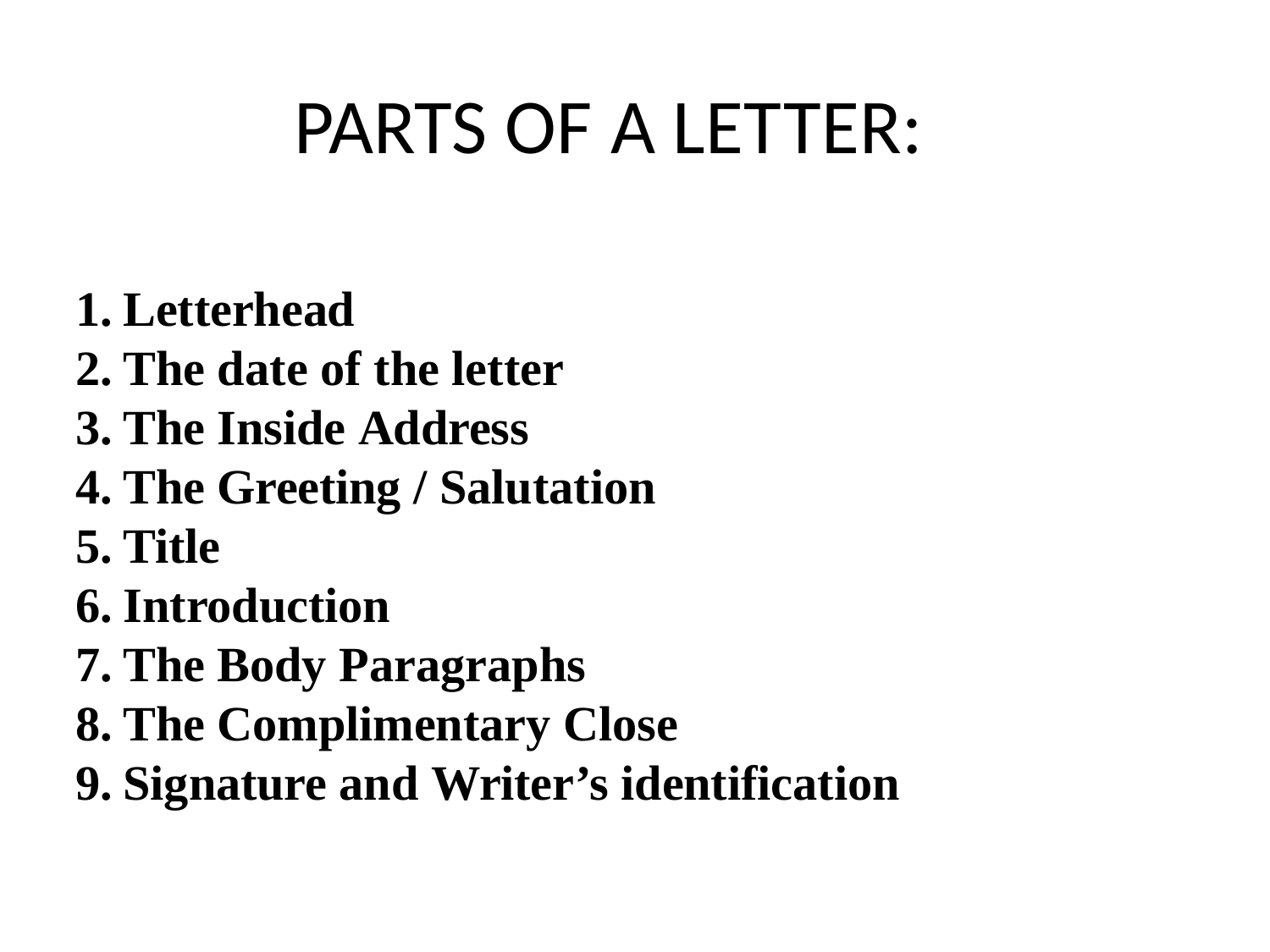

# PARTS OF A LETTER:
Letterhead
The date of the letter
The Inside Address
The Greeting / Salutation
Title
Introduction
The Body Paragraphs
The Complimentary Close
Signature and Writer’s identification